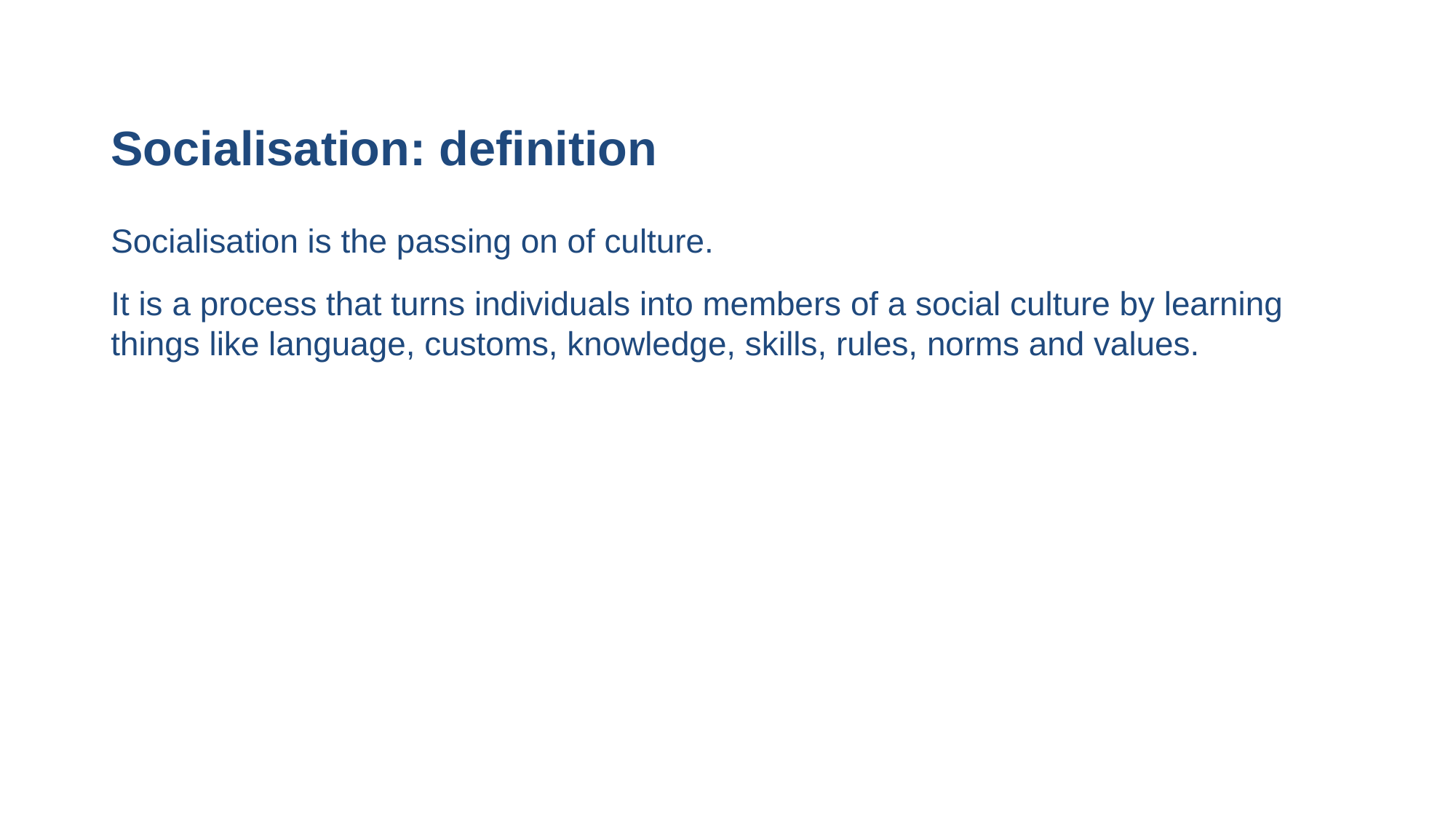

# Socialisation: definition
Socialisation is the passing on of culture.
It is a process that turns individuals into members of a social culture by learning things like language, customs, knowledge, skills, rules, norms and values.